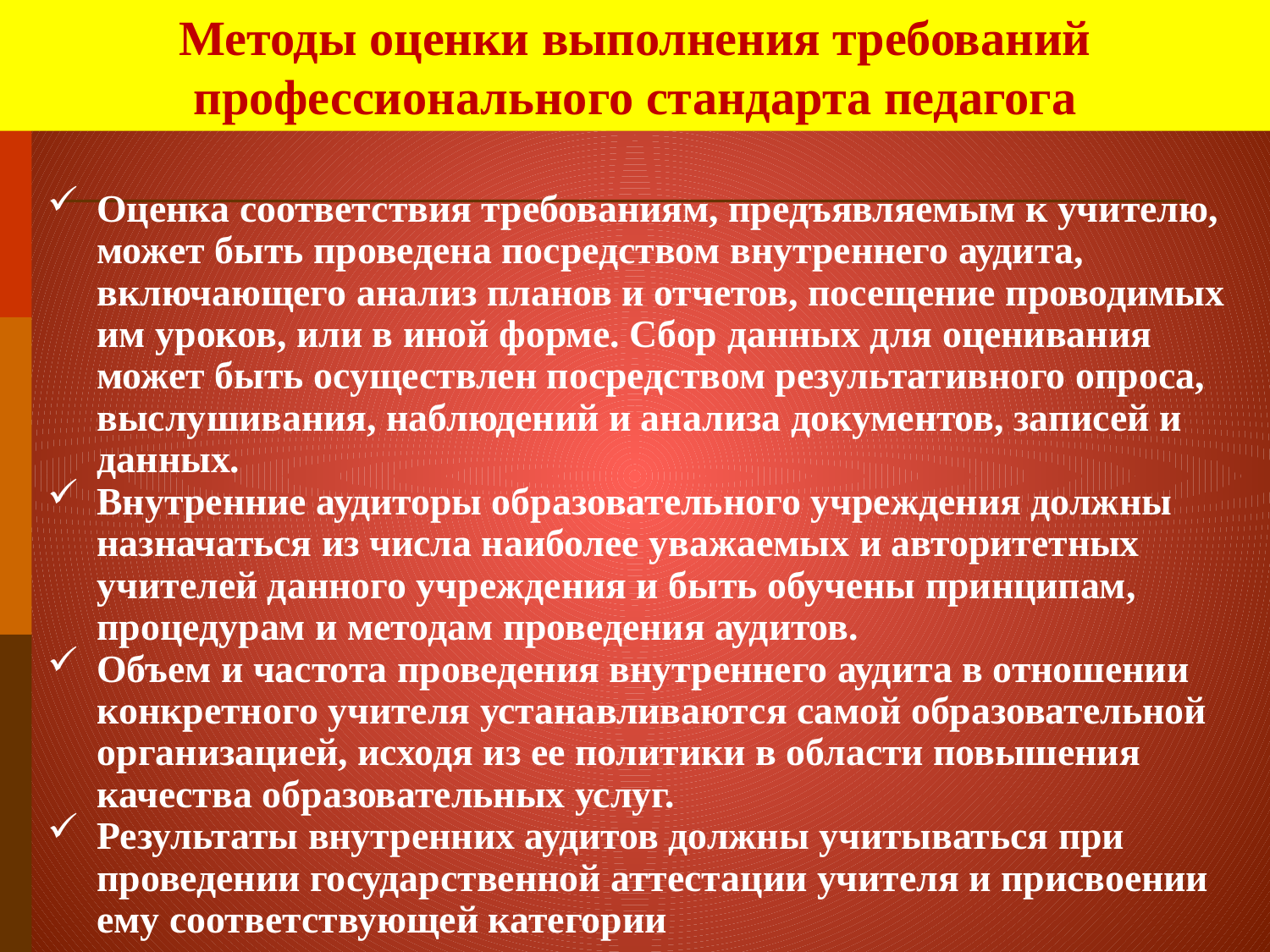

Методы оценки выполнения требований профессионального стандарта педагога
Оценка соответствия требованиям, предъявляемым к учителю, может быть проведена посредством внутреннего аудита, включающего анализ планов и отчетов, посещение проводимых им уроков, или в иной форме. Сбор данных для оценивания может быть осуществлен посредством результативного опроса, выслушивания, наблюдений и анализа документов, записей и данных.
Внутренние аудиторы образовательного учреждения должны назначаться из числа наиболее уважаемых и авторитетных учителей данного учреждения и быть обучены принципам, процедурам и методам проведения аудитов.
Объем и частота проведения внутреннего аудита в отношении конкретного учителя устанавливаются самой образовательной организацией, исходя из ее политики в области повышения качества образовательных услуг.
Результаты внутренних аудитов должны учитываться при проведении государственной аттестации учителя и присвоении ему соответствующей категории